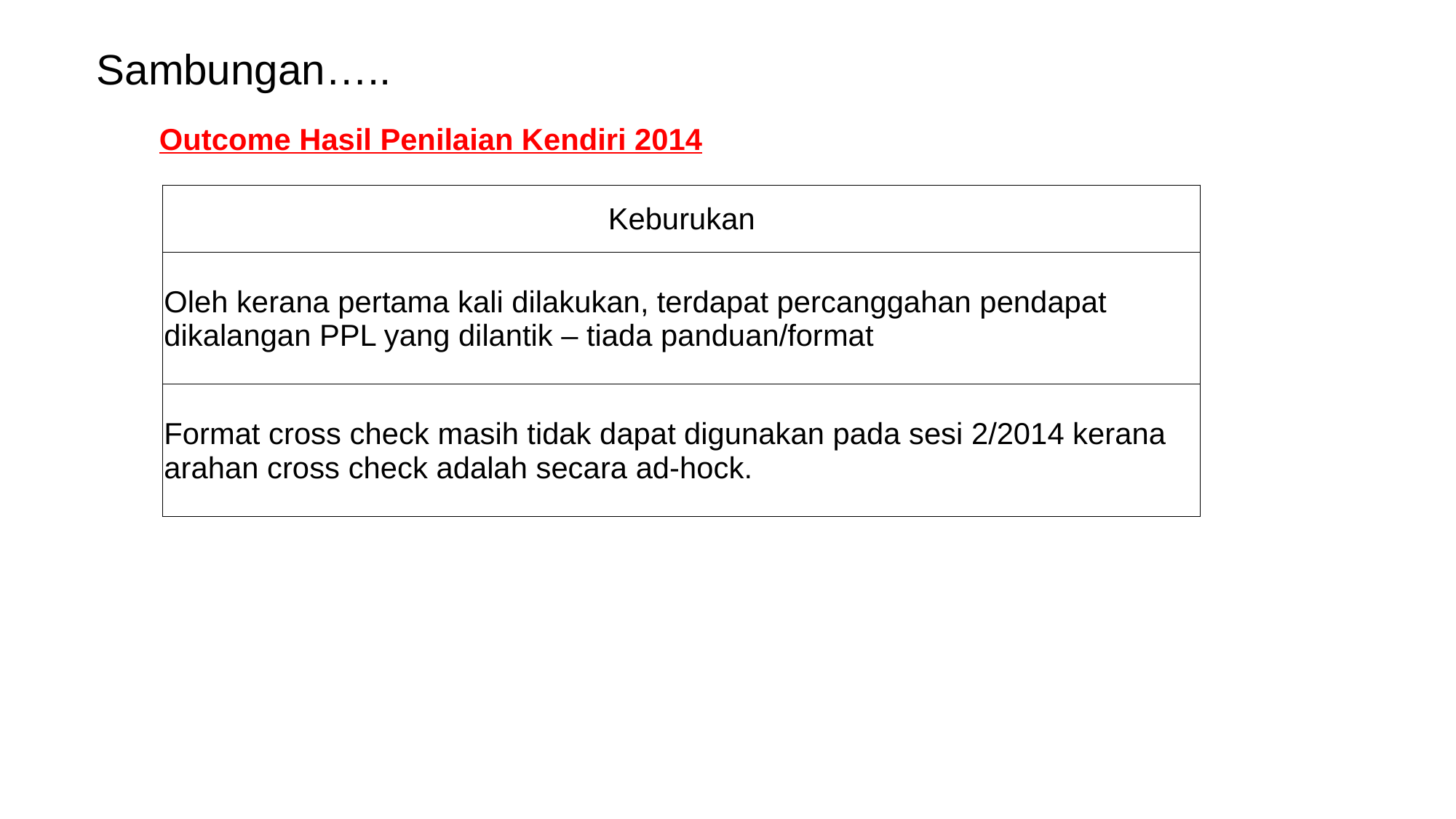

Sambungan…..
Outcome Hasil Penilaian Kendiri 2014
| Keburukan |
| --- |
| Oleh kerana pertama kali dilakukan, terdapat percanggahan pendapat dikalangan PPL yang dilantik – tiada panduan/format |
| Format cross check masih tidak dapat digunakan pada sesi 2/2014 kerana arahan cross check adalah secara ad-hock. |